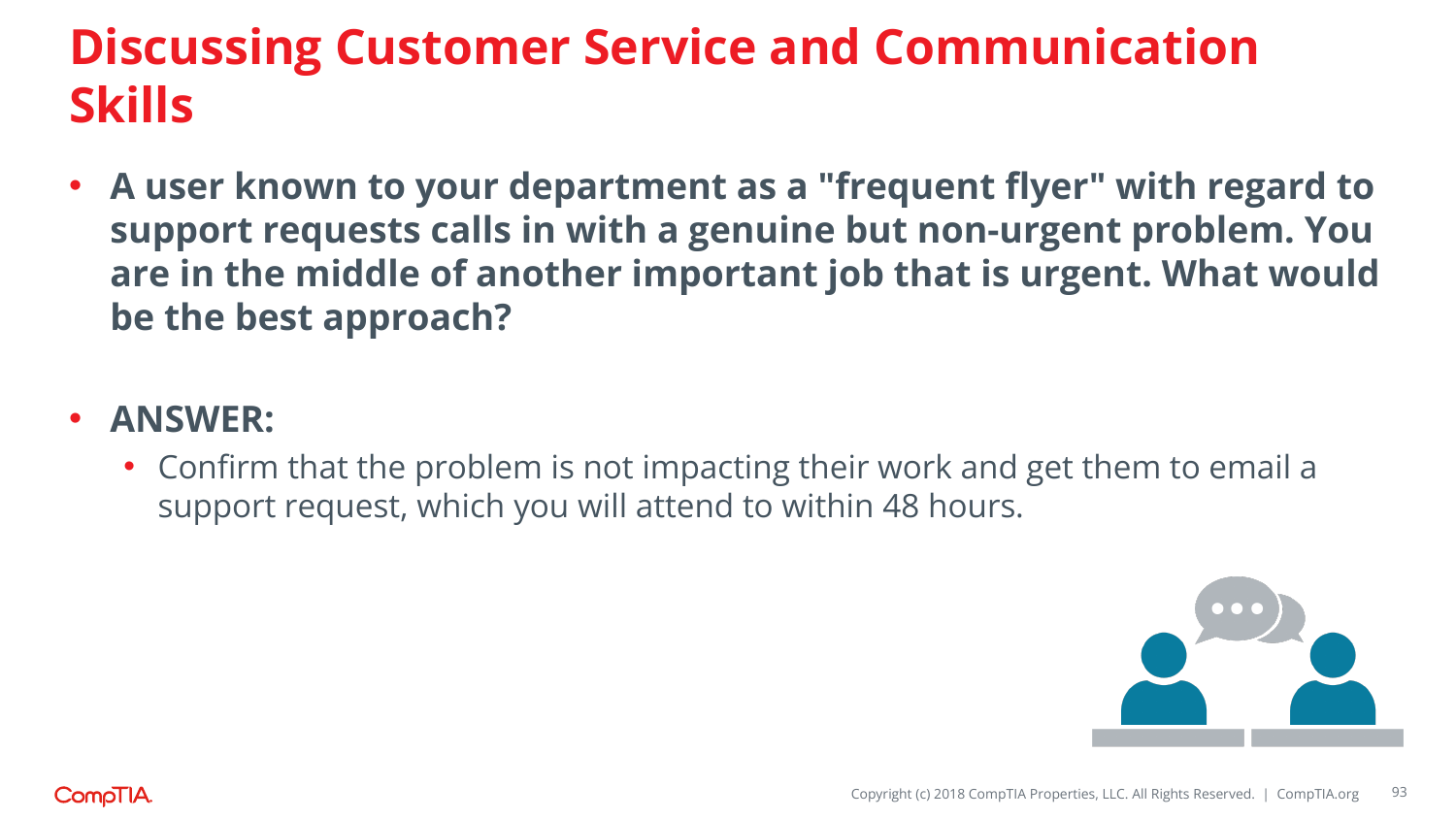

# Discussing Customer Service and Communication Skills
A user known to your department as a "frequent flyer" with regard to support requests calls in with a genuine but non-urgent problem. You are in the middle of another important job that is urgent. What would be the best approach?

ANSWER:
Confirm that the problem is not impacting their work and get them to email a support request, which you will attend to within 48 hours.

93